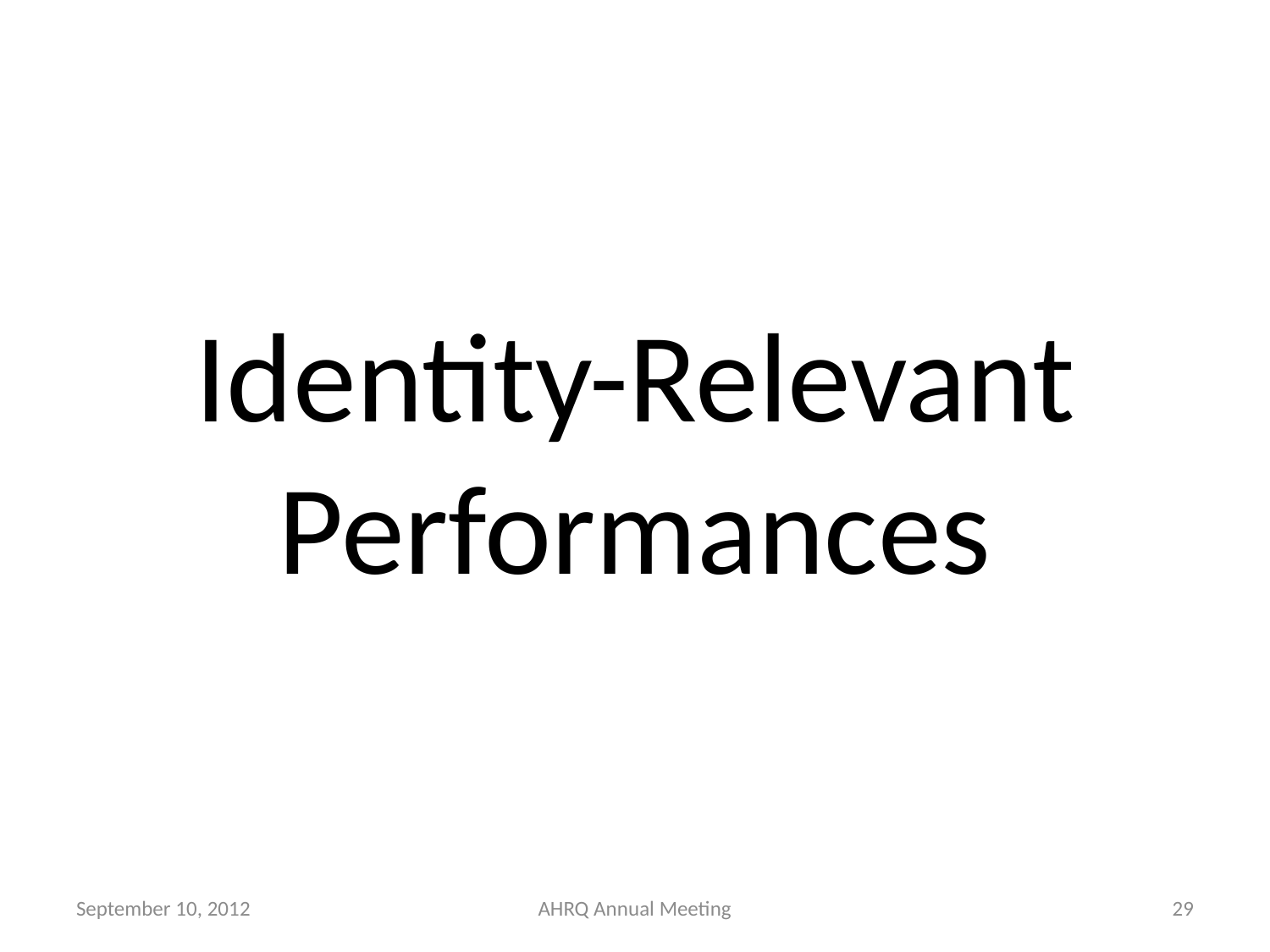

# Identity-Relevant Performances
September 10, 2012
AHRQ Annual Meeting
29